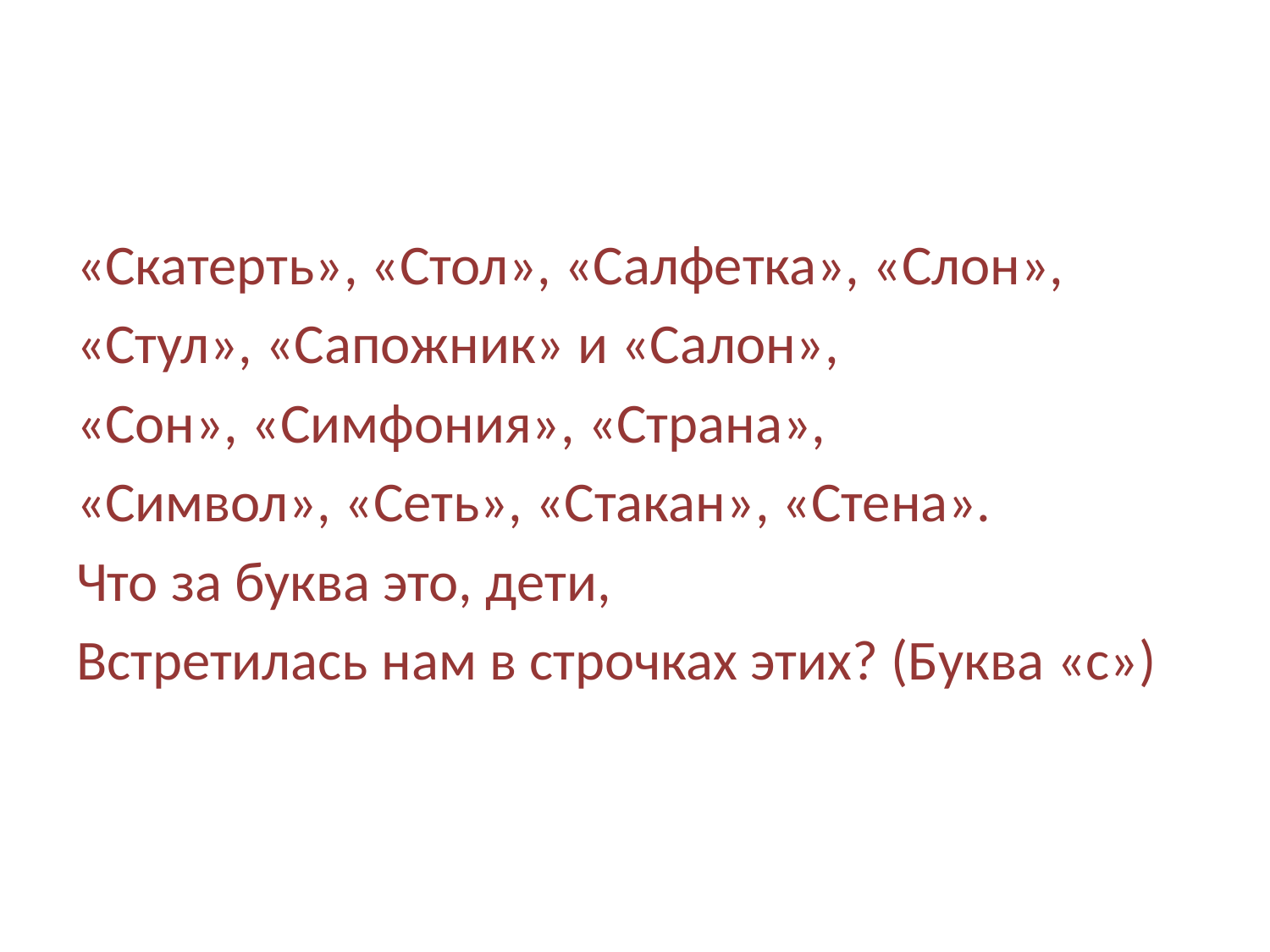

#
«Скатерть», «Стол», «Салфетка», «Слон»,
«Стул», «Сапожник» и «Салон»,
«Сон», «Симфония», «Страна»,
«Символ», «Сеть», «Стакан», «Стена».
Что за буква это, дети,
Встретилась нам в строчках этих? (Буква «с»)